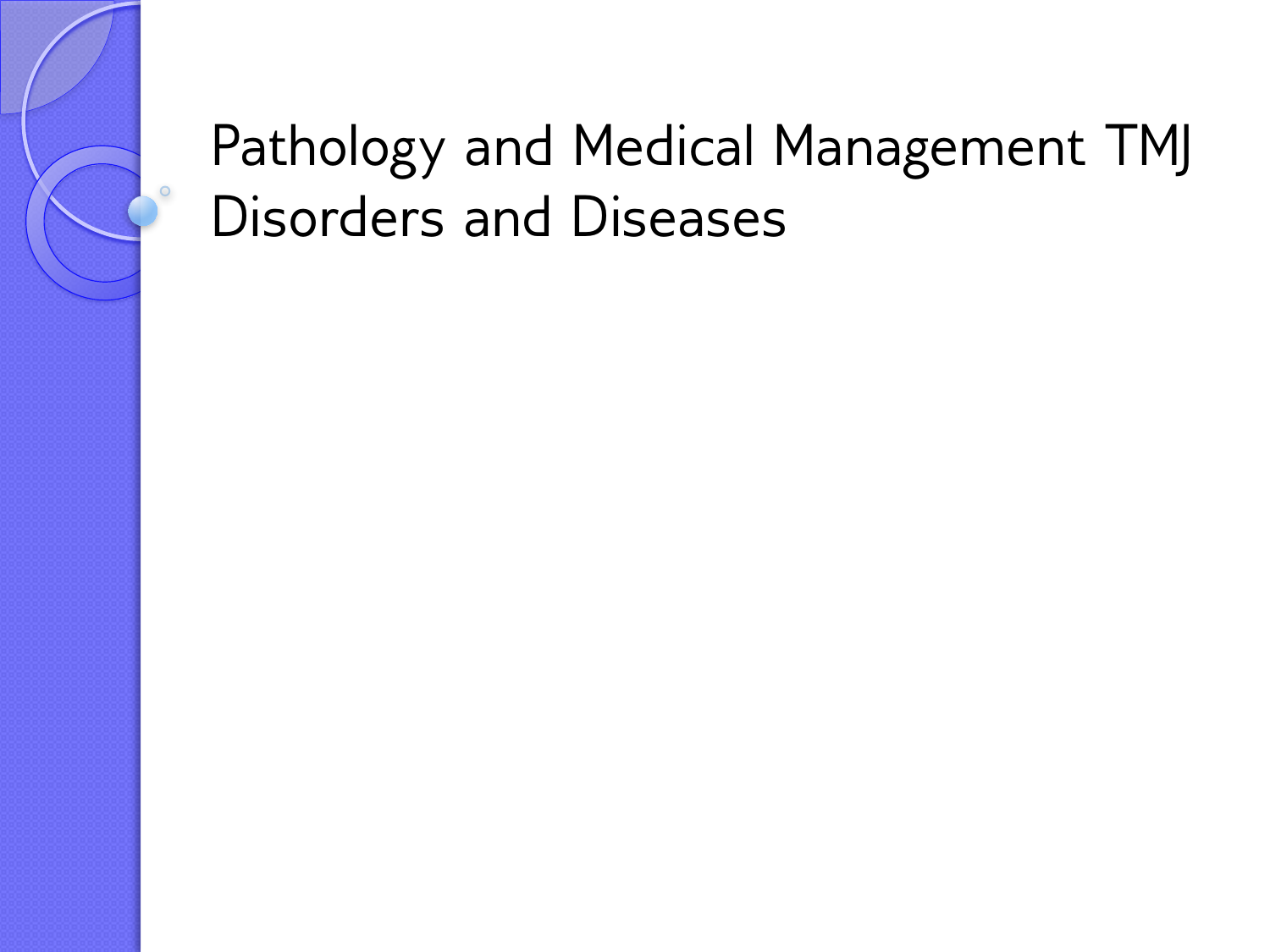

# Pathology and Medical Management TMJ Disorders and Diseases